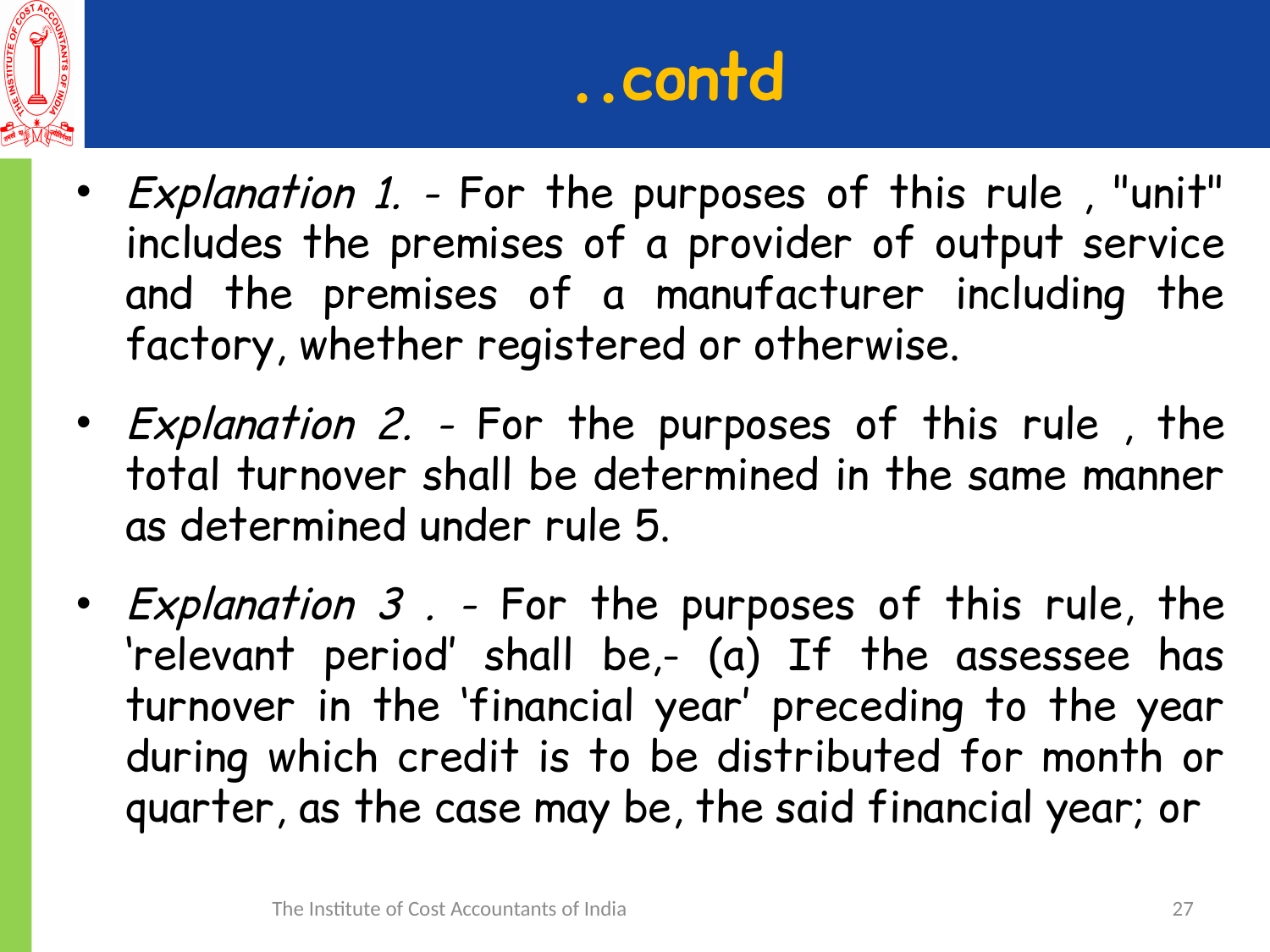

# ..contd
Explanation 1. - For the purposes of this rule , "unit" includes the premises of a provider of output service and the premises of a manufacturer including the factory, whether registered or otherwise.
Explanation 2. - For the purposes of this rule , the total turnover shall be determined in the same manner as determined under rule 5.
Explanation 3 . - For the purposes of this rule, the ‘relevant period’ shall be,- (a) If the assessee has turnover in the ‘financial year’ preceding to the year during which credit is to be distributed for month or quarter, as the case may be, the said financial year; or

The Institute of Cost Accountants of India
27